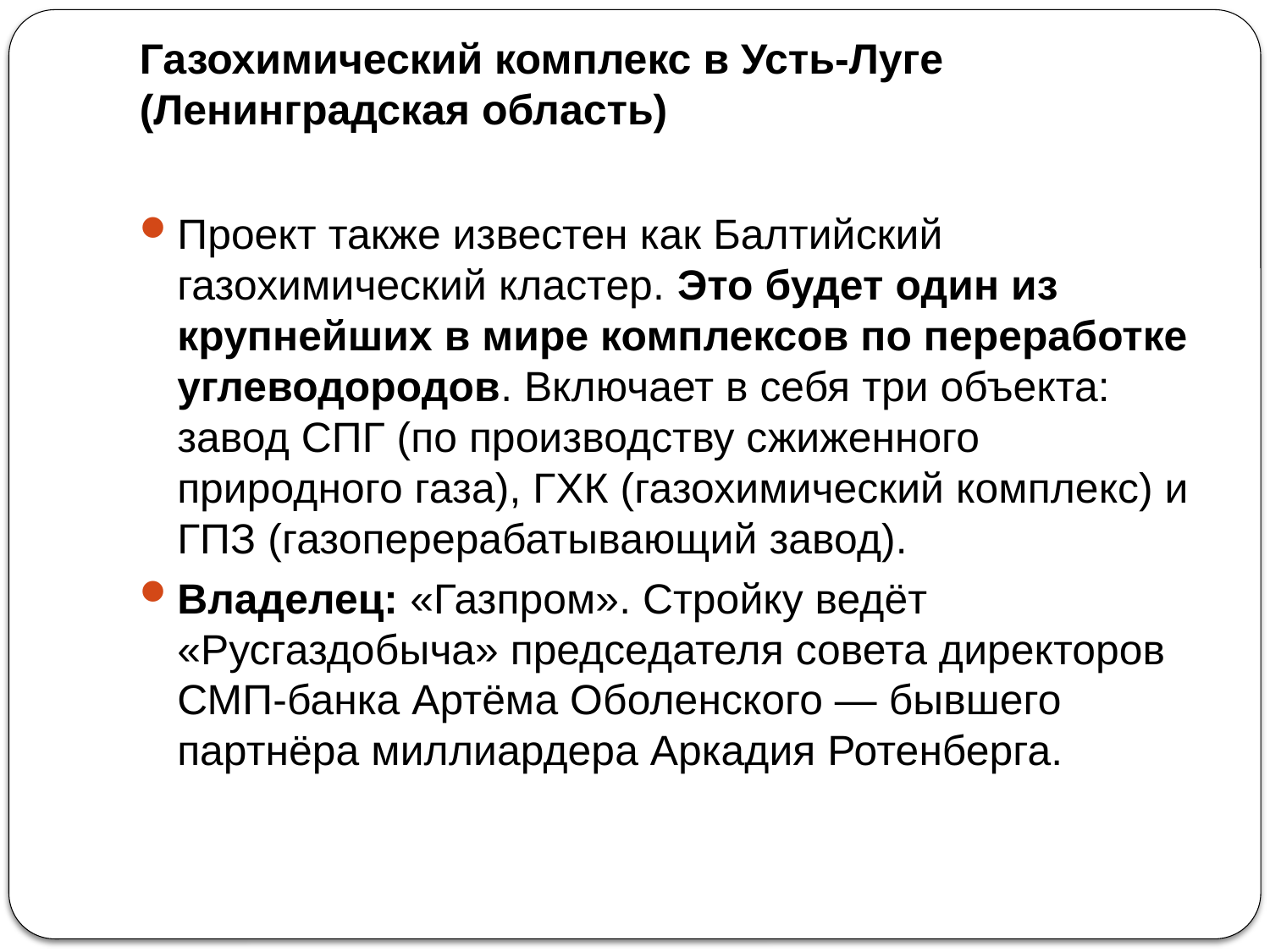

# Газохимический комплекс в Усть-Луге (Ленинградская область)
Проект также известен как Балтийский газохимический кластер. Это будет один из крупнейших в мире комплексов по переработке углеводородов. Включает в себя три объекта: завод СПГ (по производству сжиженного природного газа), ГХК (газохимический комплекс) и ГПЗ (газоперерабатывающий завод).
Владелец: «Газпром». Стройку ведёт «Русгаздобыча» председателя совета директоров СМП-банка Артёма Оболенского — бывшего партнёра миллиардера Аркадия Ротенберга.